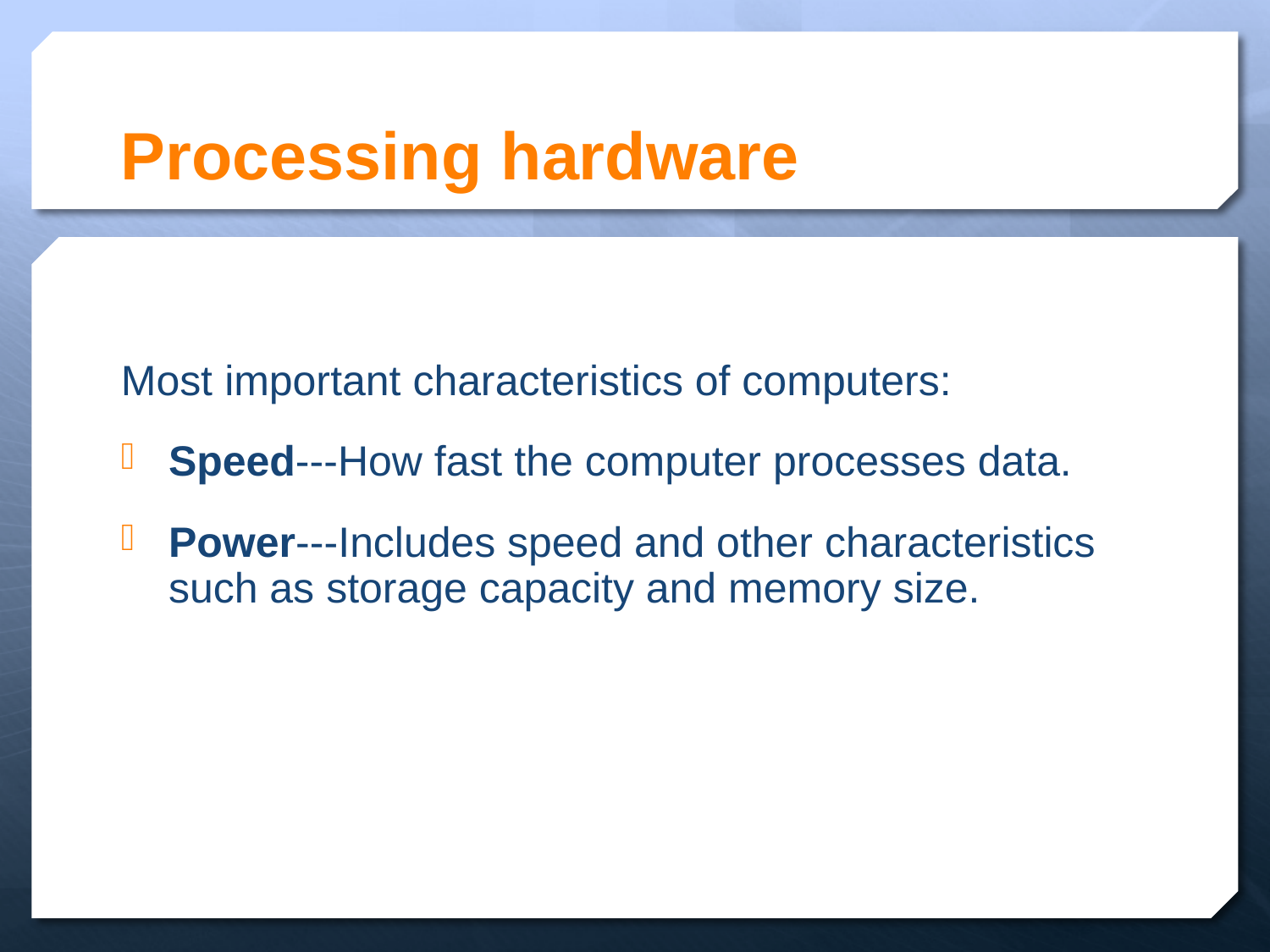

# Processing hardware

Most important characteristics of computers:
Speed---How fast the computer processes data.
Power---Includes speed and other characteristics such as storage capacity and memory size.